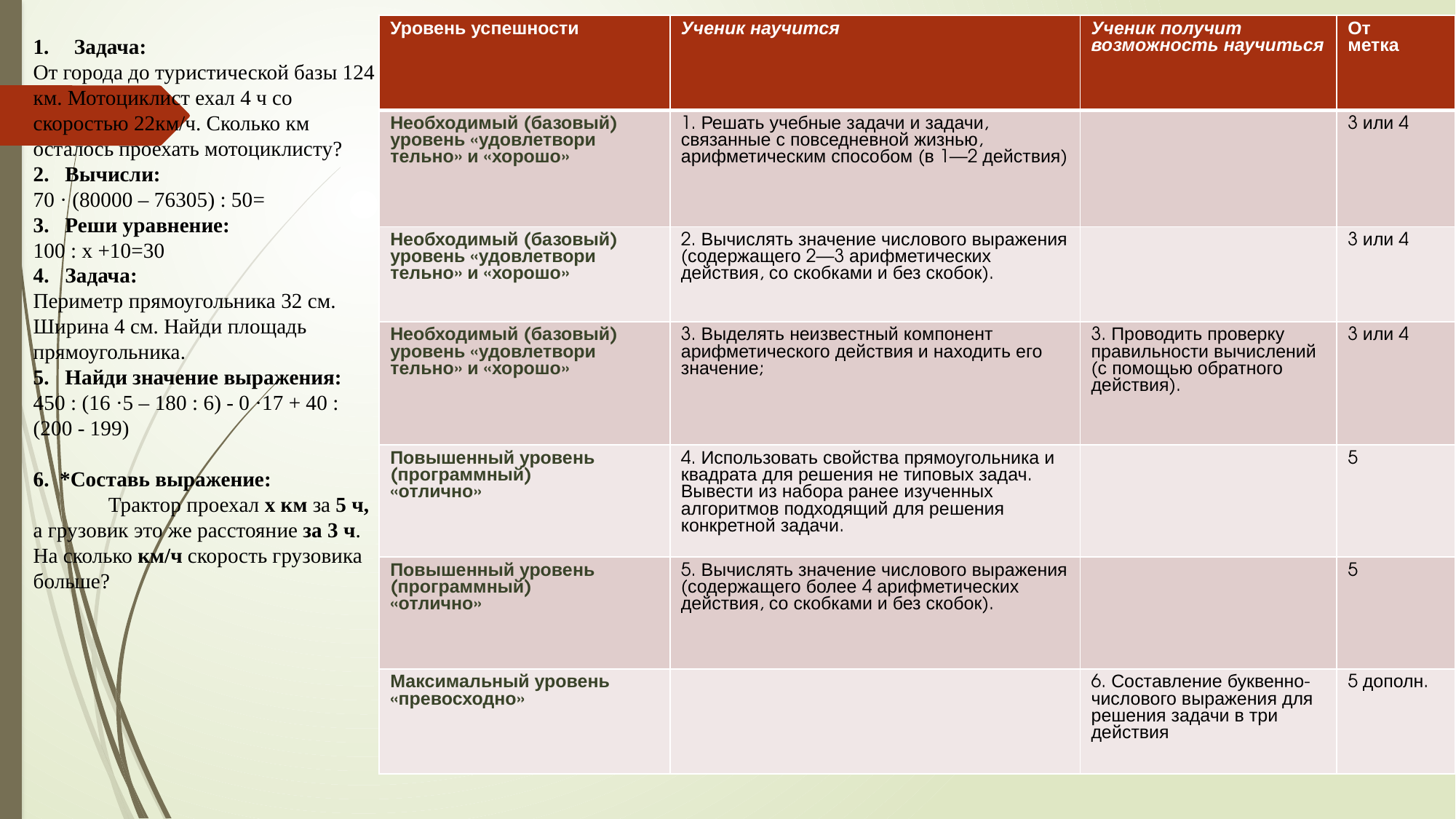

| Уровень успешности | Ученик научится | Ученик получит возможность научиться | От метка |
| --- | --- | --- | --- |
| Необходимый (базовый) уровень «удовлетвори тельно» и «хорошо» | 1. Решать учебные задачи и задачи, связанные с повседневной жизнью, арифметическим способом (в 1—2 действия) |  | 3 или 4 |
| Необходимый (базовый) уровень «удовлетвори тельно» и «хорошо» | 2. Вычислять значение числового выражения (содержащего 2—3 арифметических действия, со скобками и без скобок). |  | 3 или 4 |
| Необходимый (базовый) уровень «удовлетвори тельно» и «хорошо» | 3. Выделять неизвестный компонент арифметического действия и находить его значение; | 3. Проводить проверку правильности вычислений (с помощью обратного действия). | 3 или 4 |
| Повышенный уровень (программный) «отлично» | 4. Использовать свойства прямоугольника и квадрата для решения не типовых задач. Вывести из набора ранее изученных алгоритмов подходящий для решения конкретной задачи. |  | 5 |
| Повышенный уровень (программный) «отлично» | 5. Вычислять значение числового выражения (содержащего более 4 арифметических действия, со скобками и без скобок). |  | 5 |
| Максимальный уровень «превосходно» |  | 6. Составление буквенно-числового выражения для решения задачи в три действия | 5 дополн. |
Задача:
От города до туристической базы 124 км. Мотоциклист ехал 4 ч со скоростью 22км/ч. Сколько км осталось проехать мотоциклисту?
2.   Вычисли:
70 · (80000 – 76305) : 50=
3.   Реши уравнение:
100 : х +10=30
4.   Задача:
Периметр прямоугольника 32 см. Ширина 4 см. Найди площадь прямоугольника.
5.   Найди значение выражения:
450 : (16 ·5 – 180 : 6) - 0 ·17 + 40 : (200 - 199)

6.  *Составь выражение:
Трактор проехал х км за 5 ч, а грузовик это же расстояние за 3 ч. На сколько км/ч скорость грузовика больше?